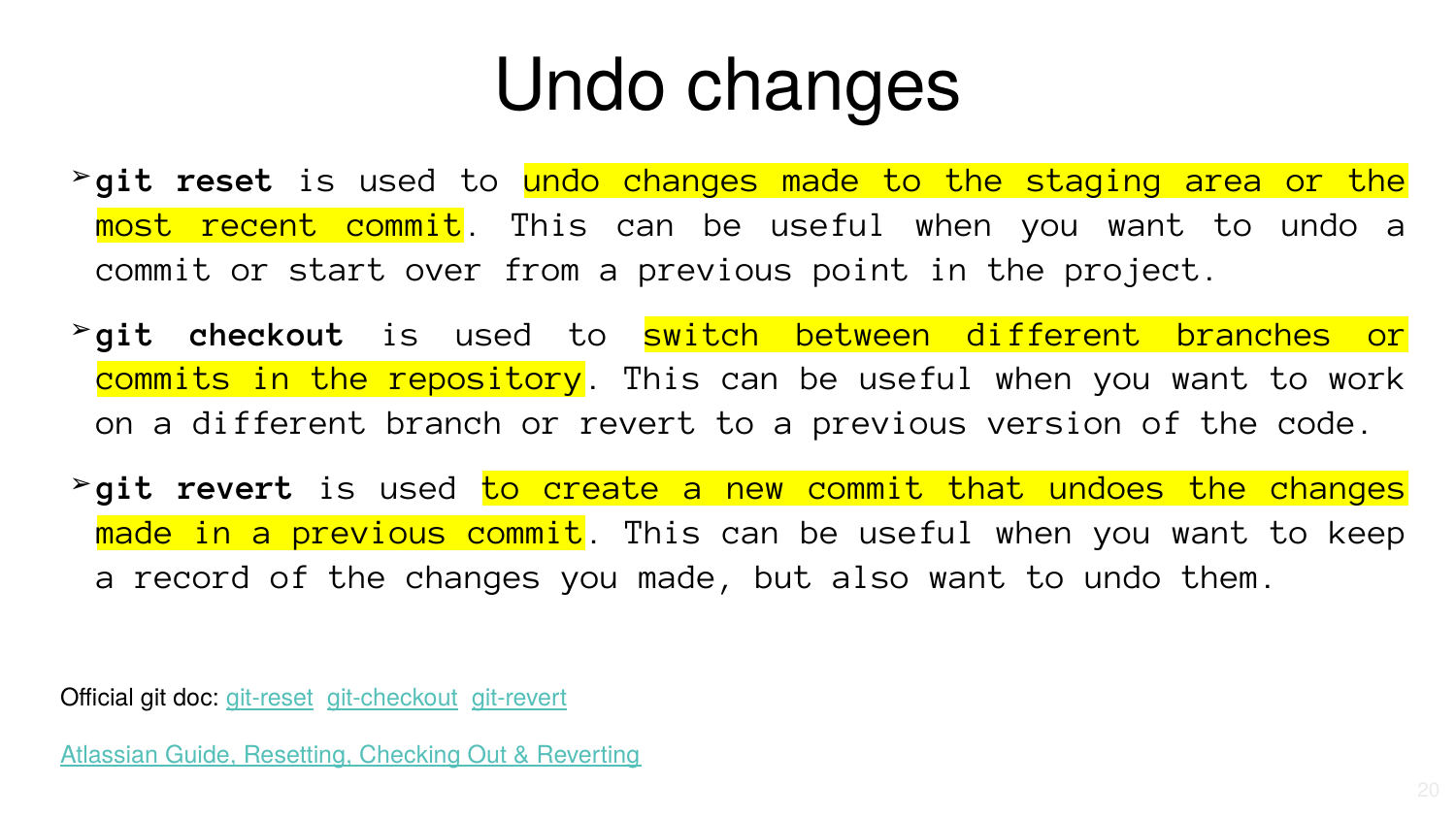

# Undo changes
git reset is used to undo changes made to the staging area or the most recent commit. This can be useful when you want to undo a commit or start over from a previous point in the project.
git checkout is used to switch between different branches or commits in the repository. This can be useful when you want to work on a different branch or revert to a previous version of the code.
git revert is used to create a new commit that undoes the changes made in a previous commit. This can be useful when you want to keep a record of the changes you made, but also want to undo them.

Official git doc: git-reset, git-checkout, git-revert
Atlassian Guide, Resetting, Checking Out & Reverting
20